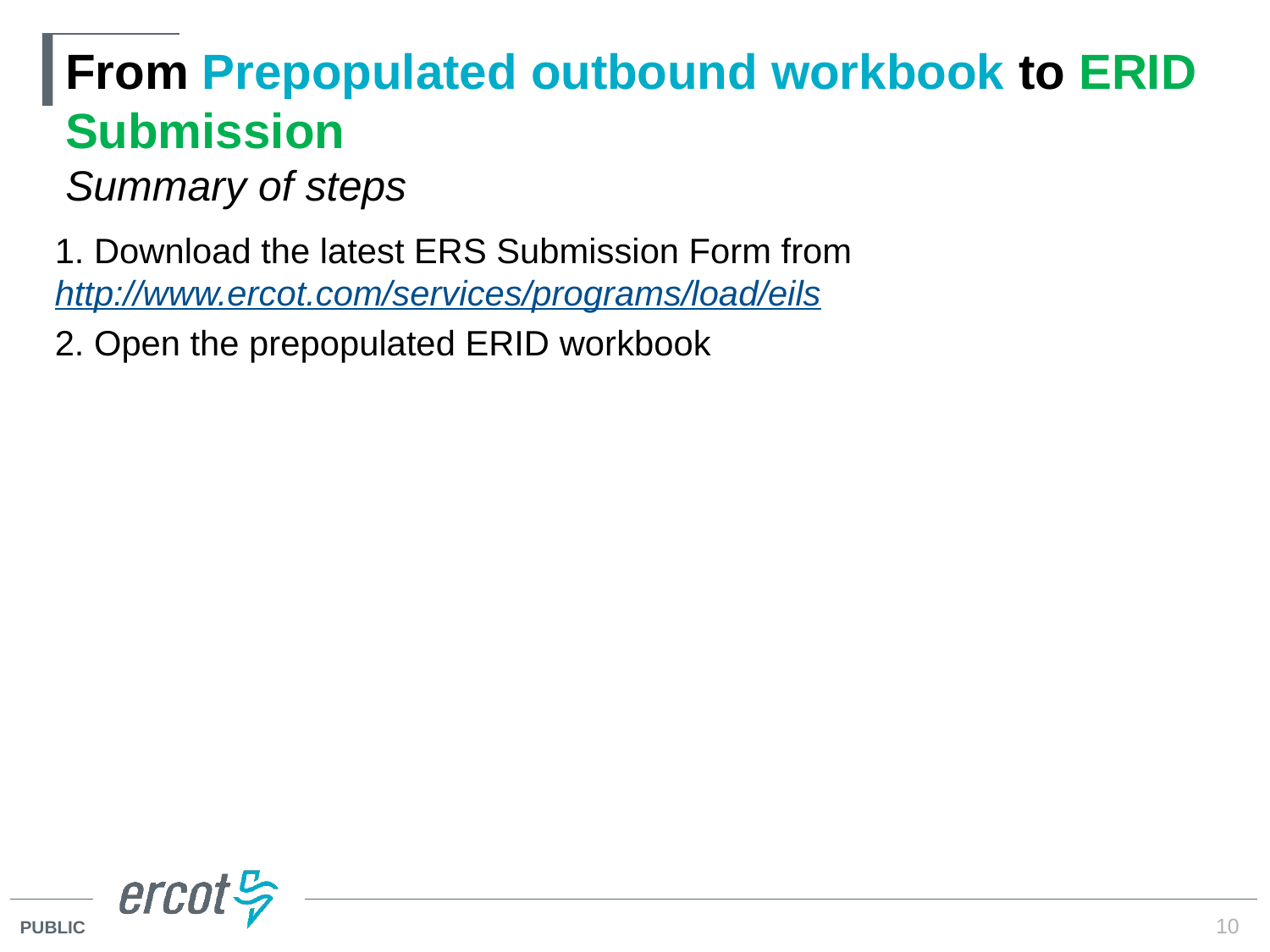

# From Prepopulated outbound workbook to ERID Submission Summary of steps
1. Download the latest ERS Submission Form from http://www.ercot.com/services/programs/load/eils
2. Open the prepopulated ERID workbook
10